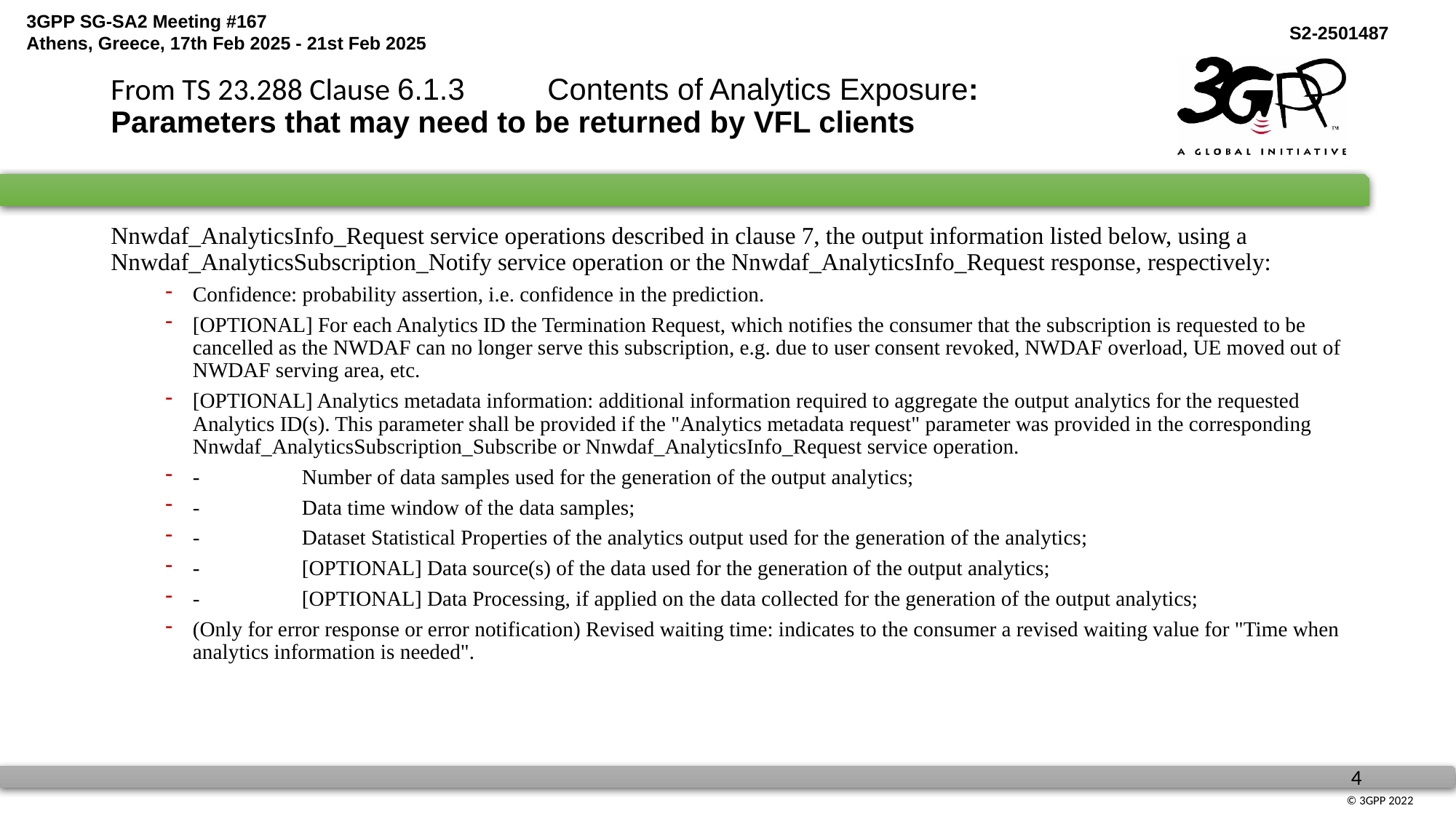

# From TS 23.288 Clause 6.1.3	Contents of Analytics Exposure: Parameters that may need to be returned by VFL clients
Nnwdaf_AnalyticsInfo_Request service operations described in clause 7, the output information listed below, using a Nnwdaf_AnalyticsSubscription_Notify service operation or the Nnwdaf_AnalyticsInfo_Request response, respectively:
Confidence: probability assertion, i.e. confidence in the prediction.
[OPTIONAL] For each Analytics ID the Termination Request, which notifies the consumer that the subscription is requested to be cancelled as the NWDAF can no longer serve this subscription, e.g. due to user consent revoked, NWDAF overload, UE moved out of NWDAF serving area, etc.
[OPTIONAL] Analytics metadata information: additional information required to aggregate the output analytics for the requested Analytics ID(s). This parameter shall be provided if the "Analytics metadata request" parameter was provided in the corresponding Nnwdaf_AnalyticsSubscription_Subscribe or Nnwdaf_AnalyticsInfo_Request service operation.
-	Number of data samples used for the generation of the output analytics;
-	Data time window of the data samples;
-	Dataset Statistical Properties of the analytics output used for the generation of the analytics;
-	[OPTIONAL] Data source(s) of the data used for the generation of the output analytics;
-	[OPTIONAL] Data Processing, if applied on the data collected for the generation of the output analytics;
(Only for error response or error notification) Revised waiting time: indicates to the consumer a revised waiting value for "Time when analytics information is needed".